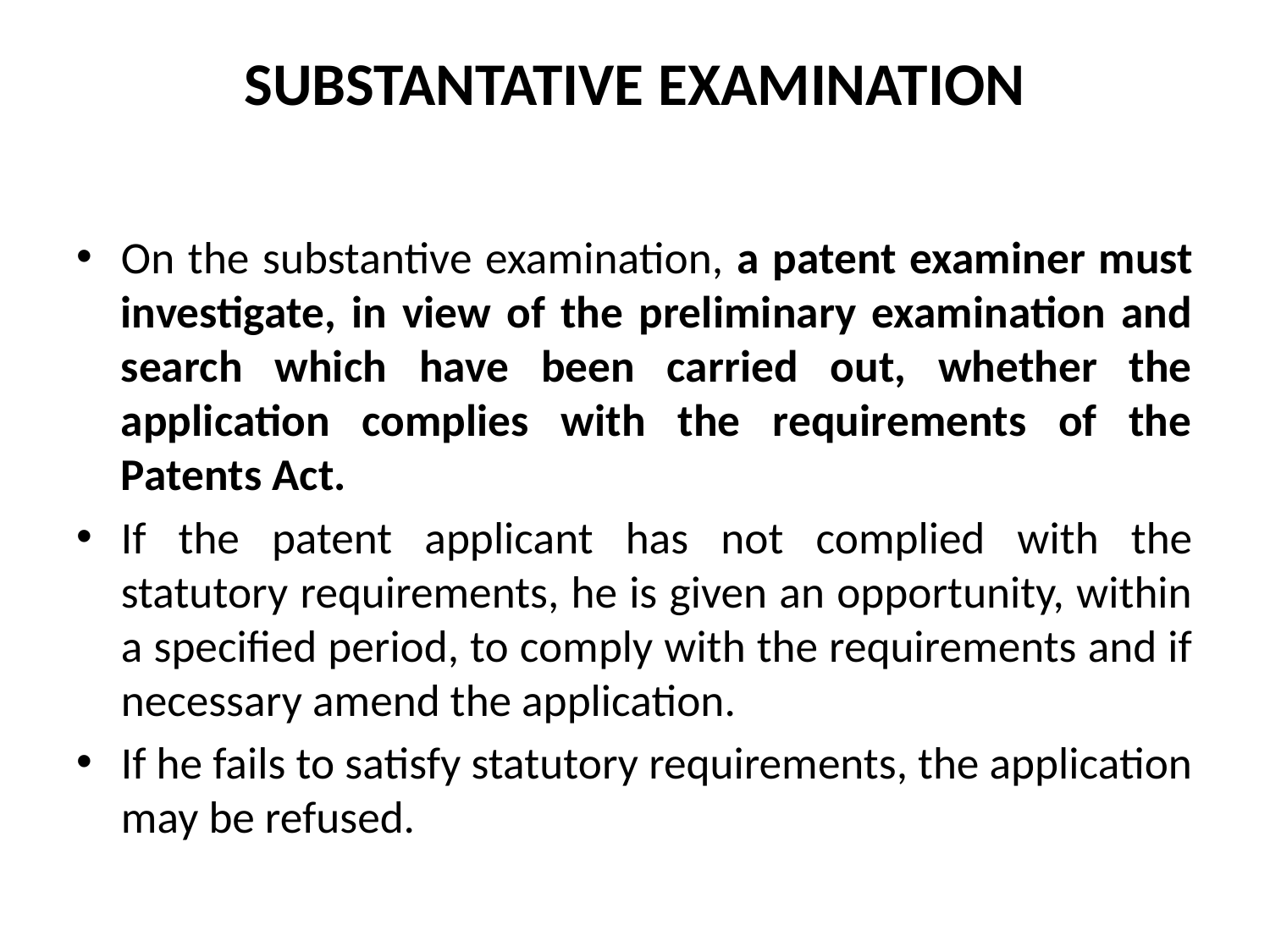

# SUBSTANTATIVE EXAMINATION
On the substantive examination, a patent examiner must investigate, in view of the preliminary examination and search which have been carried out, whether the application complies with the requirements of the Patents Act.
If the patent applicant has not complied with the statutory requirements, he is given an opportunity, within a specified period, to comply with the requirements and if necessary amend the application.
If he fails to satisfy statutory requirements, the application may be refused.